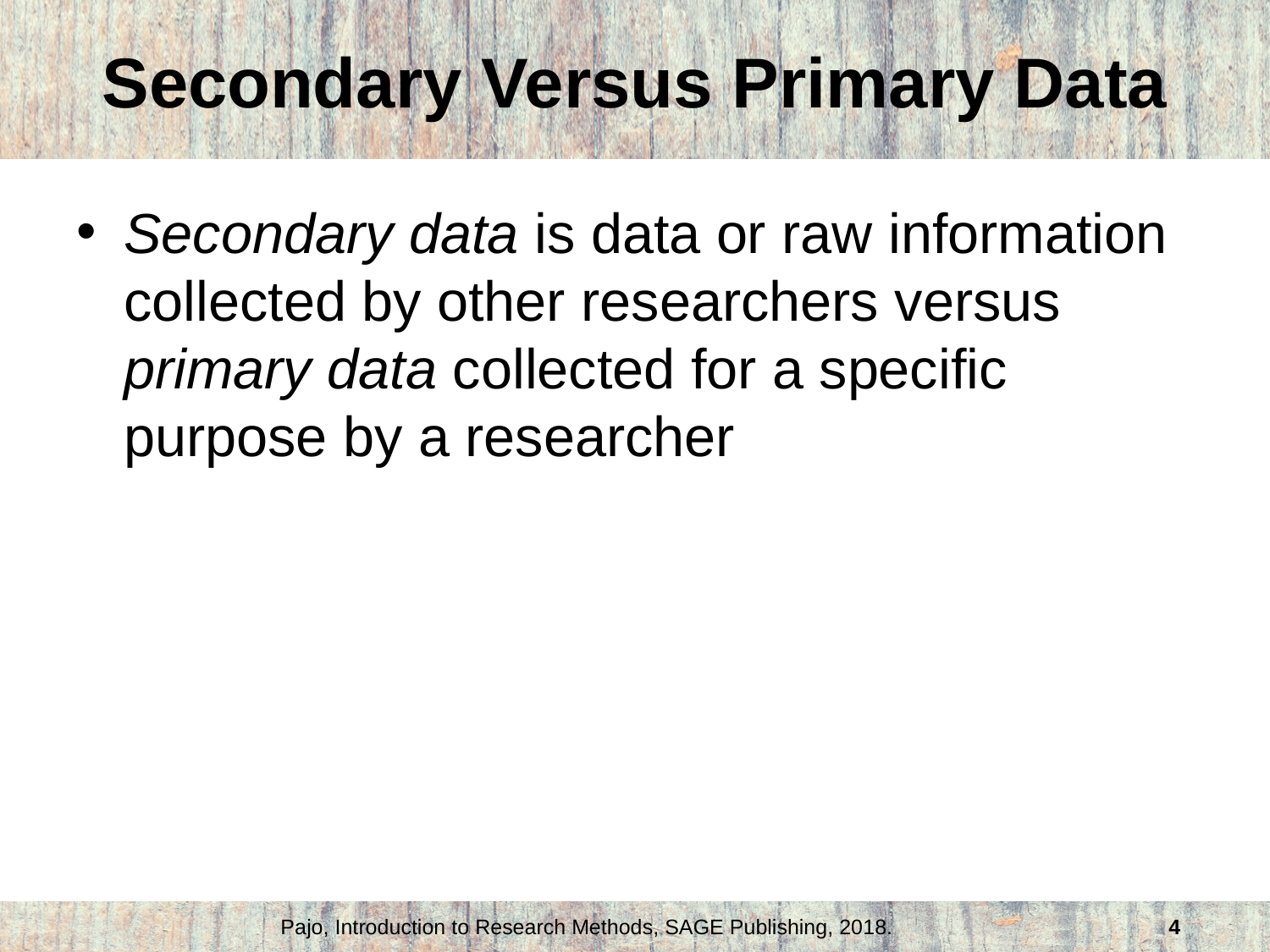

# Secondary Versus Primary Data
Secondary data is data or raw information collected by other researchers versus primary data collected for a specific purpose by a researcher

Pajo, Introduction to Research Methods, SAGE Publishing, 2018.
4